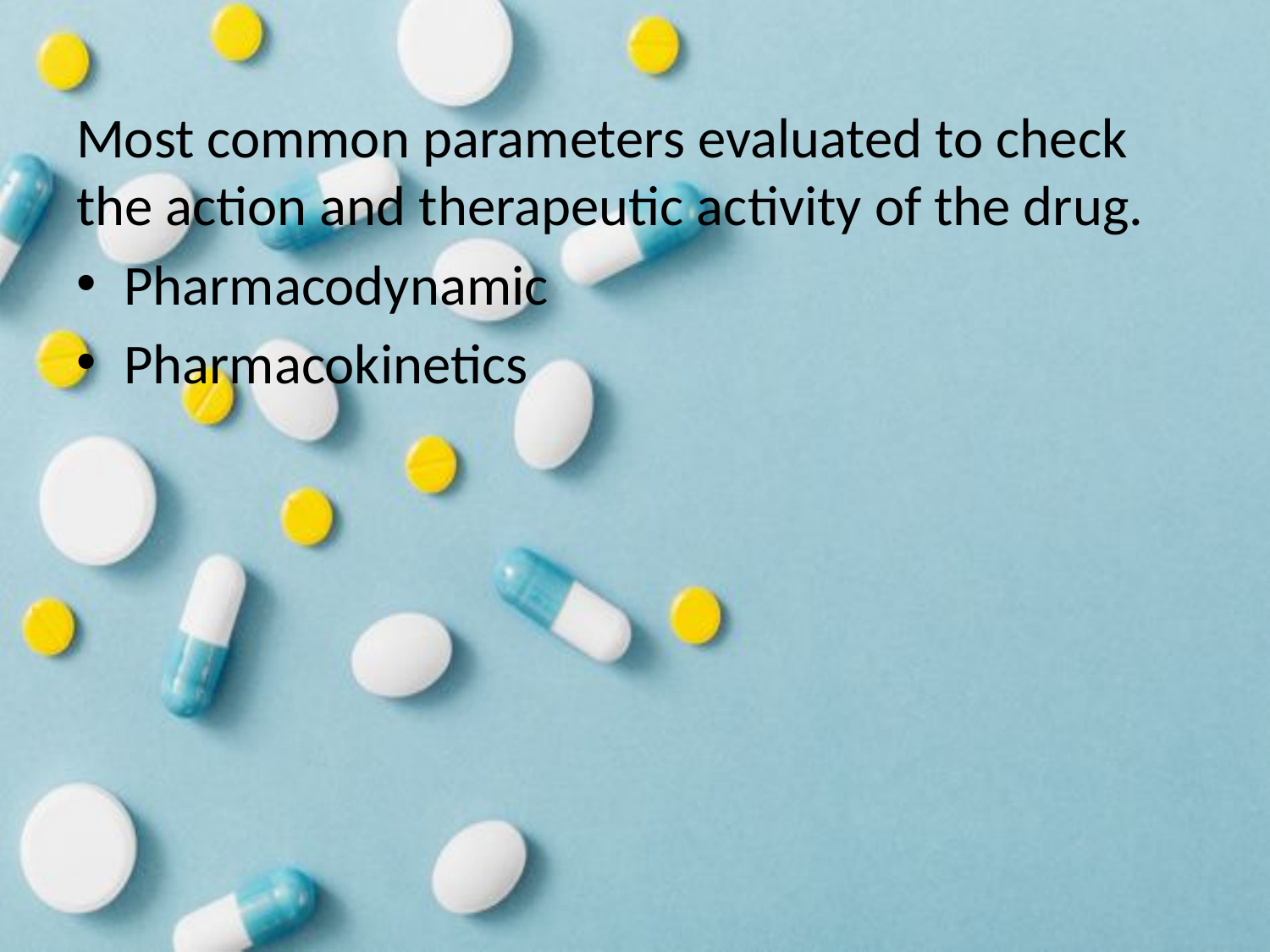

Most common parameters evaluated to check the action and therapeutic activity of the drug.
Pharmacodynamic
Pharmacokinetics